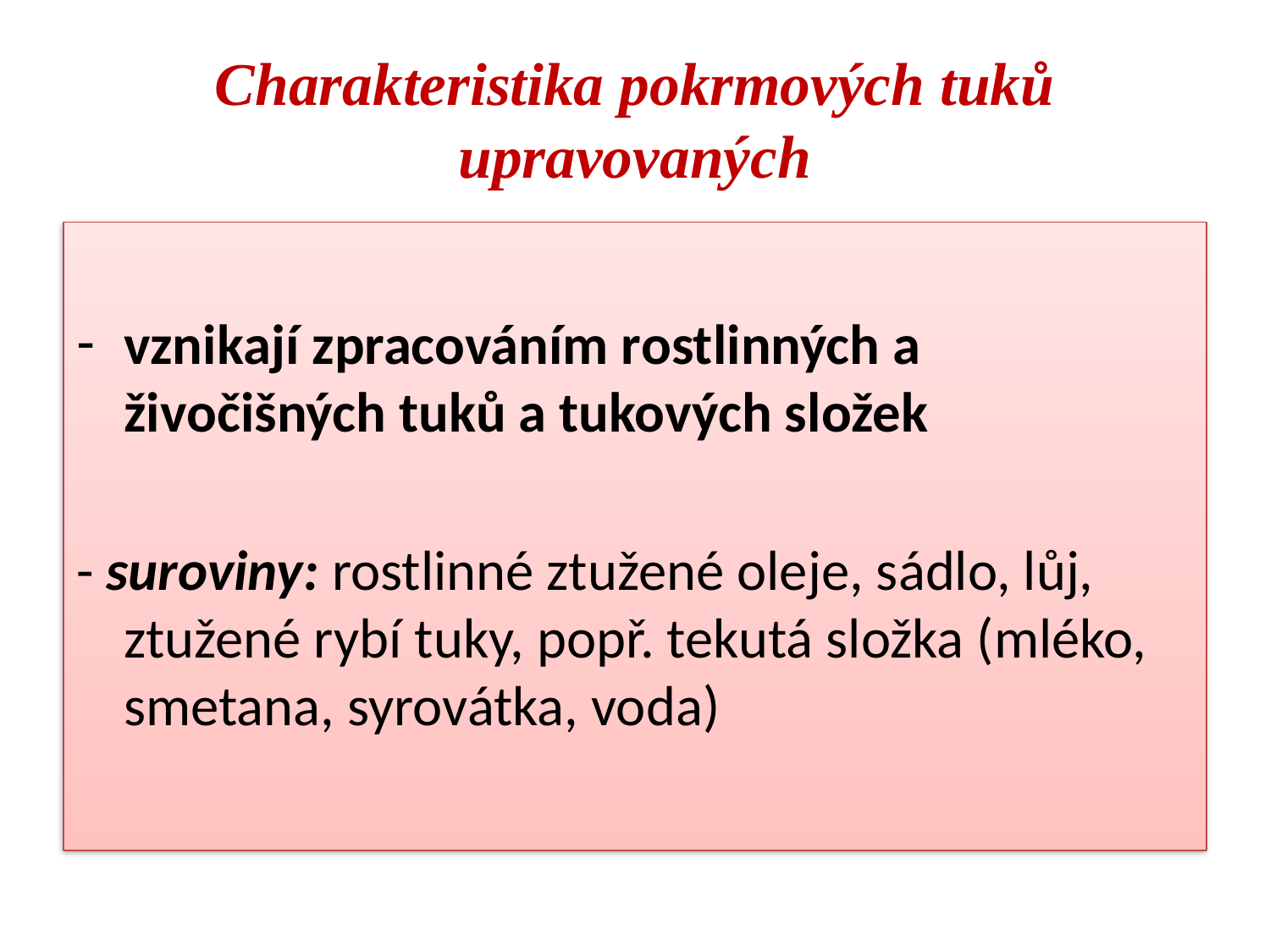

# Charakteristika pokrmových tuků upravovaných

vznikají zpracováním rostlinných a živočišných tuků a tukových složek

- suroviny: rostlinné ztužené oleje, sádlo, lůj, ztužené rybí tuky, popř. tekutá složka (mléko, smetana, syrovátka, voda)